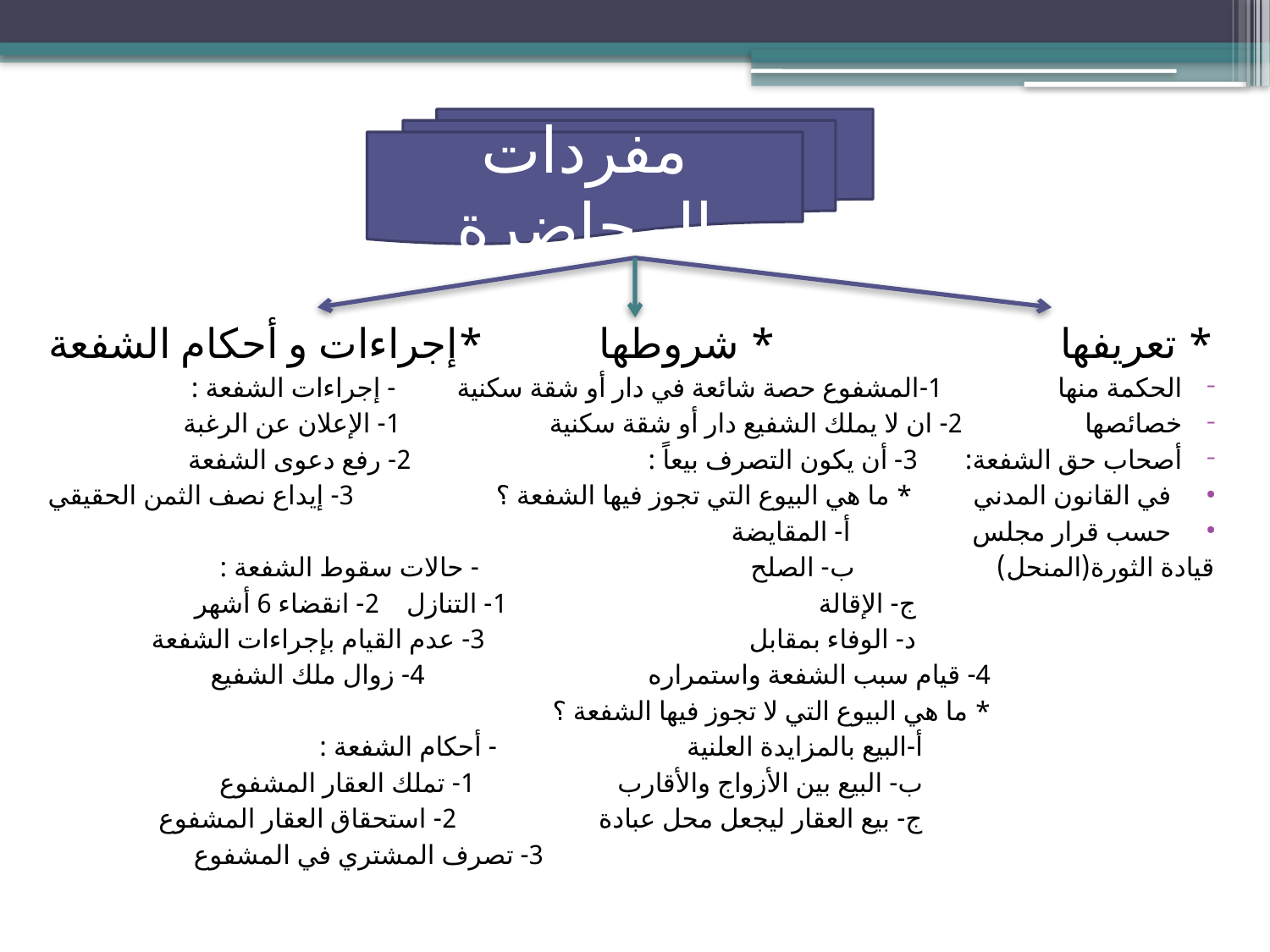

#
مفردات المحاضرة

* تعريفها                           * شروطها           *إجراءات و أحكام الشفعة
الحكمة منها                 1-المشفوع حصة شائعة في دار أو شقة سكنية         - إجراءات الشفعة :
خصائصها                  2- ان لا يملك الشفيع دار أو شقة سكنية                      1- الإعلان عن الرغبة
أصحاب حق الشفعة:       3- أن يكون التصرف بيعاً :                                   2- رفع دعوى الشفعة
في القانون المدني         * ما هي البيوع التي تجوز فيها الشفعة ؟                     3- إيداع نصف الثمن الحقيقي
حسب قرار مجلس                  أ- المقايضة
قيادة الثورة(المنحل)                     ب- الصلح                                        - حالات سقوط الشفعة :
                                            ج- الإقالة                                              1- التنازل    2- انقضاء 6 أشهر
                                            د- الوفاء بمقابل                                       3- عدم القيام بإجراءات الشفعة
                                 4- قيام سبب الشفعة واستمراره                                 4- زوال ملك الشفيع
                                 * ما هي البيوع التي لا تجوز فيها الشفعة ؟
                                           أ-البيع بالمزايدة العلنية                            - أحكام الشفعة :
                                           ب- البيع بين الأزواج والأقارب                     1- تملك العقار المشفوع
                                           ج- بيع العقار ليجعل محل عبادة                     2- استحقاق العقار المشفوع
                                                                                                   3- تصرف المشتري في المشفوع